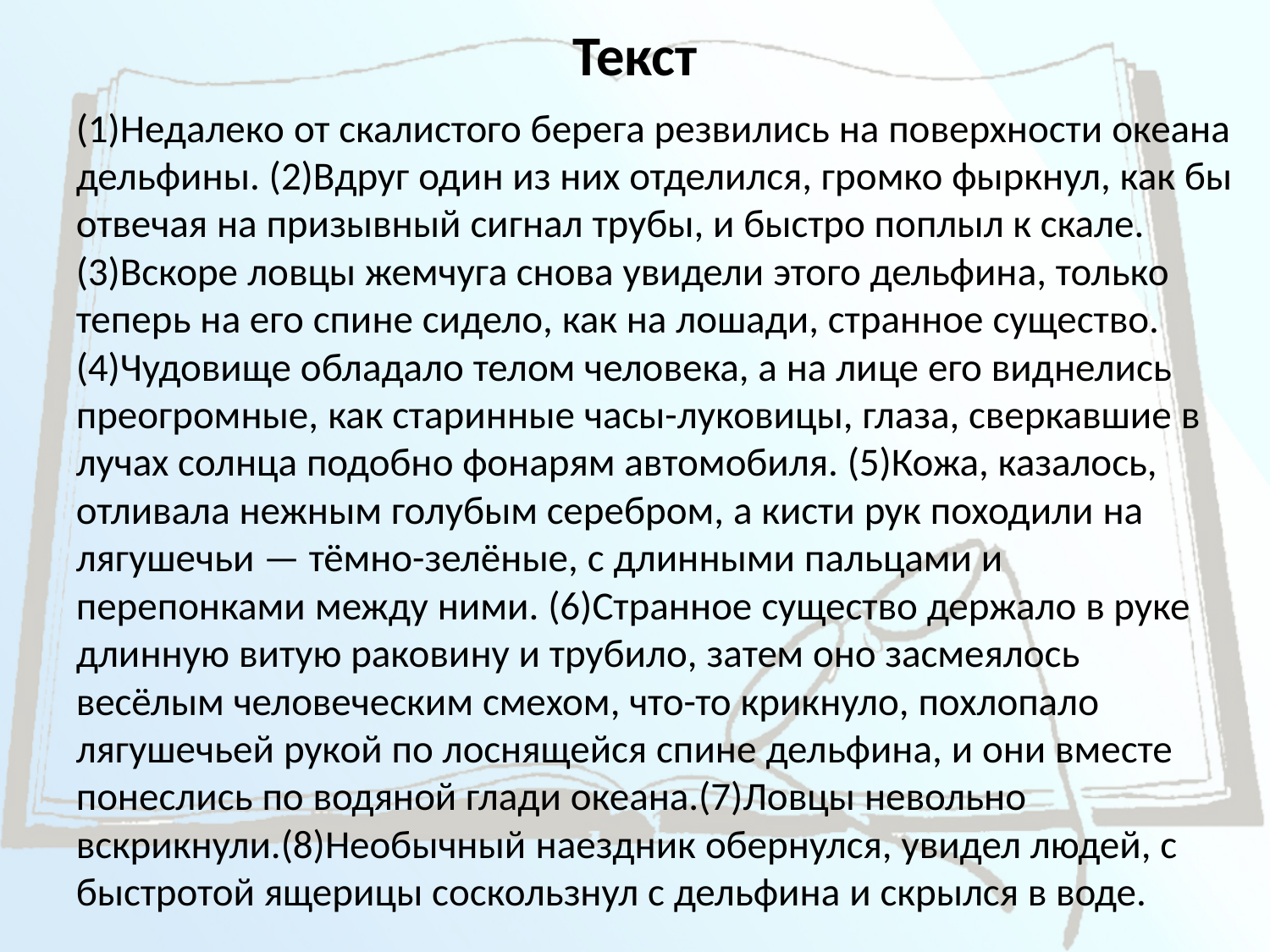

# Текст
		(1)Недалеко от скалистого берега резвились на поверхности океана дельфины. (2)Вдруг один из них отделился, громко фыркнул, как бы отвечая на призывный сигнал трубы, и быстро поплыл к скале. (3)Вскоре ловцы жемчуга снова увидели этого дельфина, только теперь на его спине сидело, как на лошади, странное существо. (4)Чудовище обладало телом человека, а на лице его виднелись преогромные, как старинные часы-луковицы, глаза, сверкавшие в лучах солнца подобно фонарям автомобиля. (5)Кожа, казалось, отливала нежным голубым серебром, а кисти рук походили на лягушечьи — тёмно-зелёные, с длинными пальцами и перепонками между ними. (6)Странное существо держало в руке длинную витую раковину и трубило, затем оно засмеялось весёлым человеческим смехом, что-то крикнуло, похлопало лягушечьей рукой по лоснящейся спине дельфина, и они вместе понеслись по водяной глади океана.(7)Ловцы невольно вскрикнули.(8)Необычный наездник обернулся, увидел людей, с быстротой ящерицы соскользнул с дельфина и скрылся в воде.